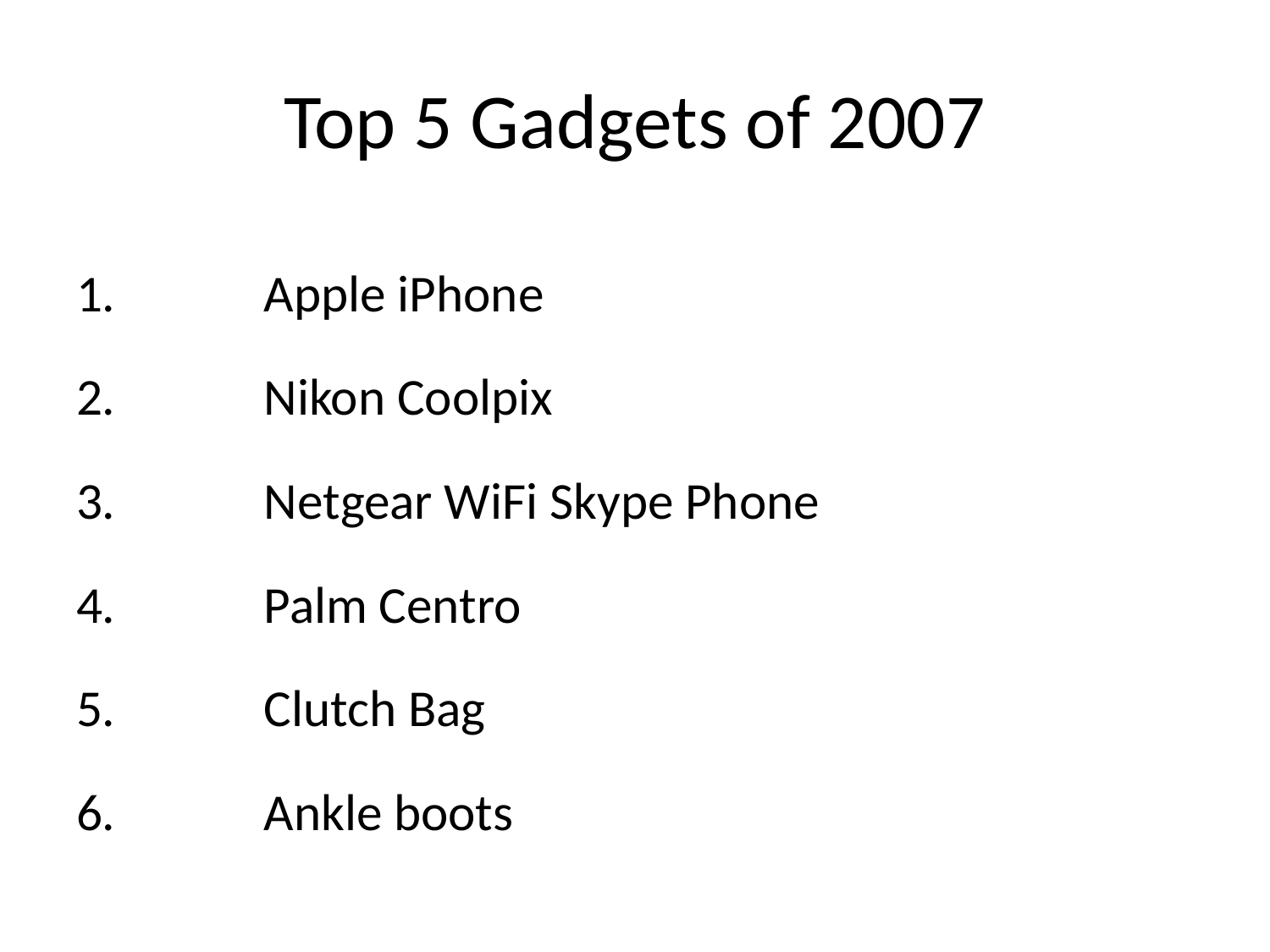

# Top 5 Gadgets of 2007
	Apple iPhone
	Nikon Coolpix
	Netgear WiFi Skype Phone
	Palm Centro
	Clutch Bag
	Ankle boots